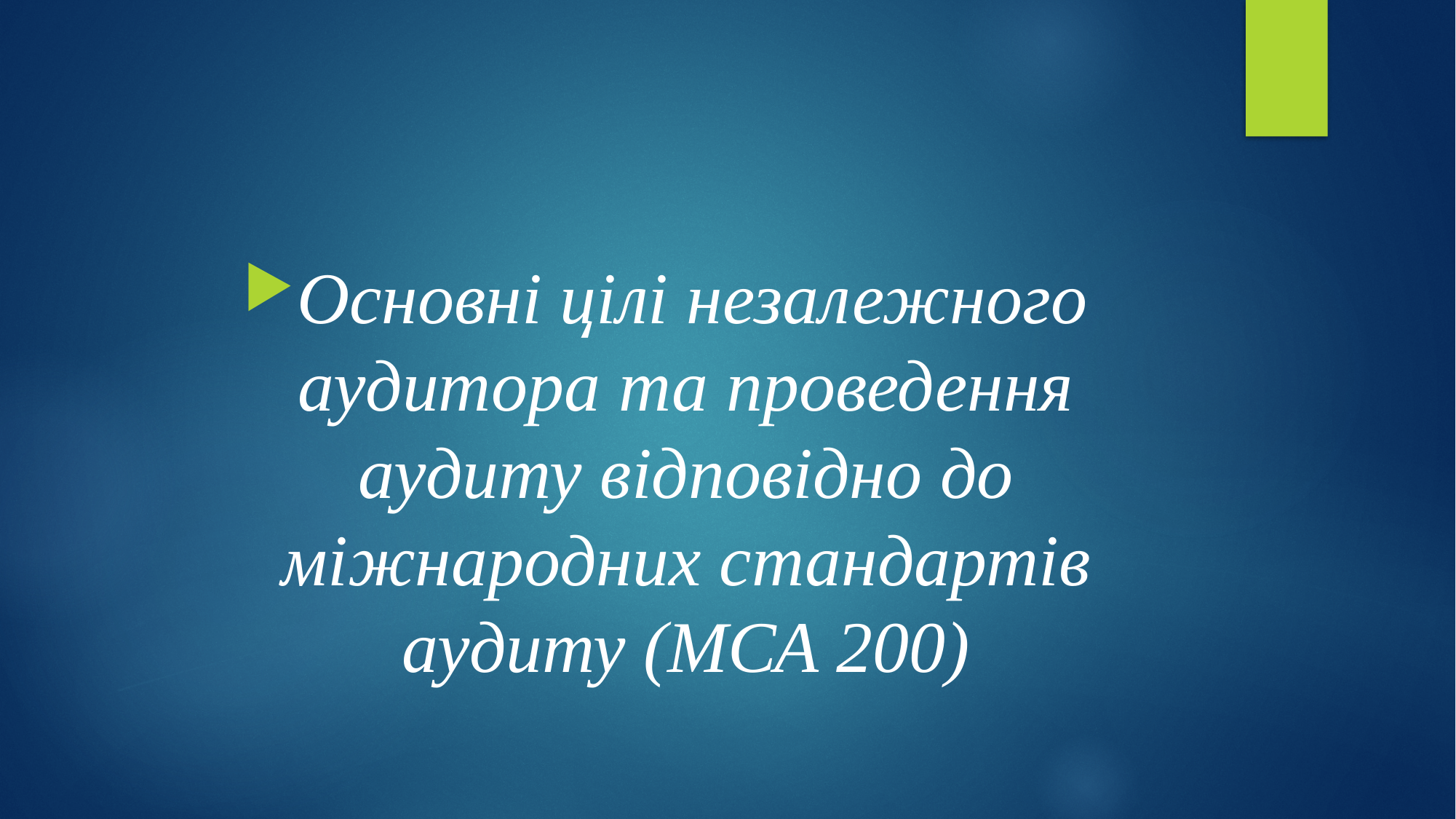

#
Основні цілі незалежного аудитора та проведення аудиту відповідно до міжнародних стандартів аудиту (МСА 200)